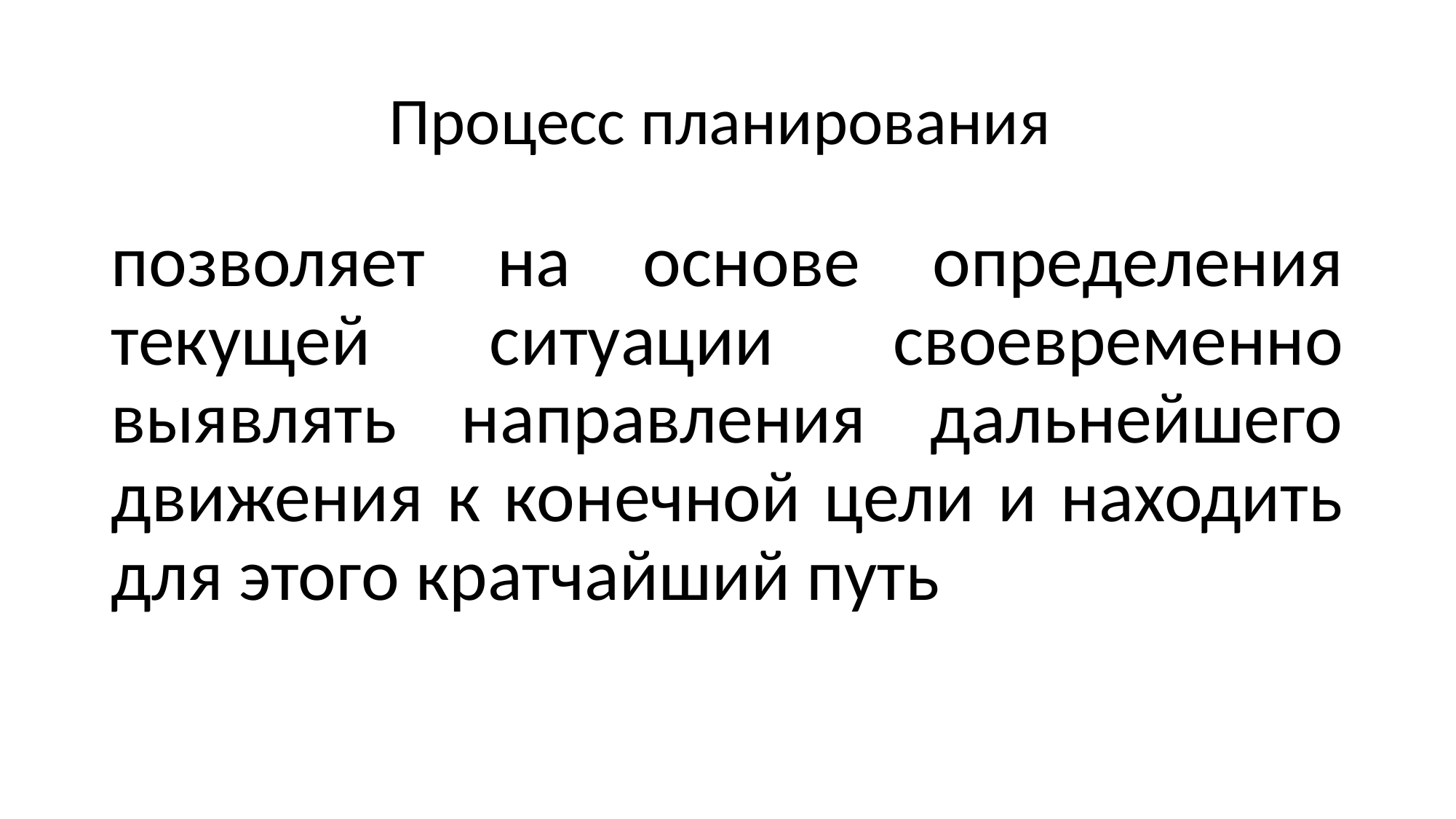

# Процесс планирования
позволяет на основе определения текущей ситуации своевременно выявлять направления дальнейшего движения к конечной цели и находить для этого кратчайший путь